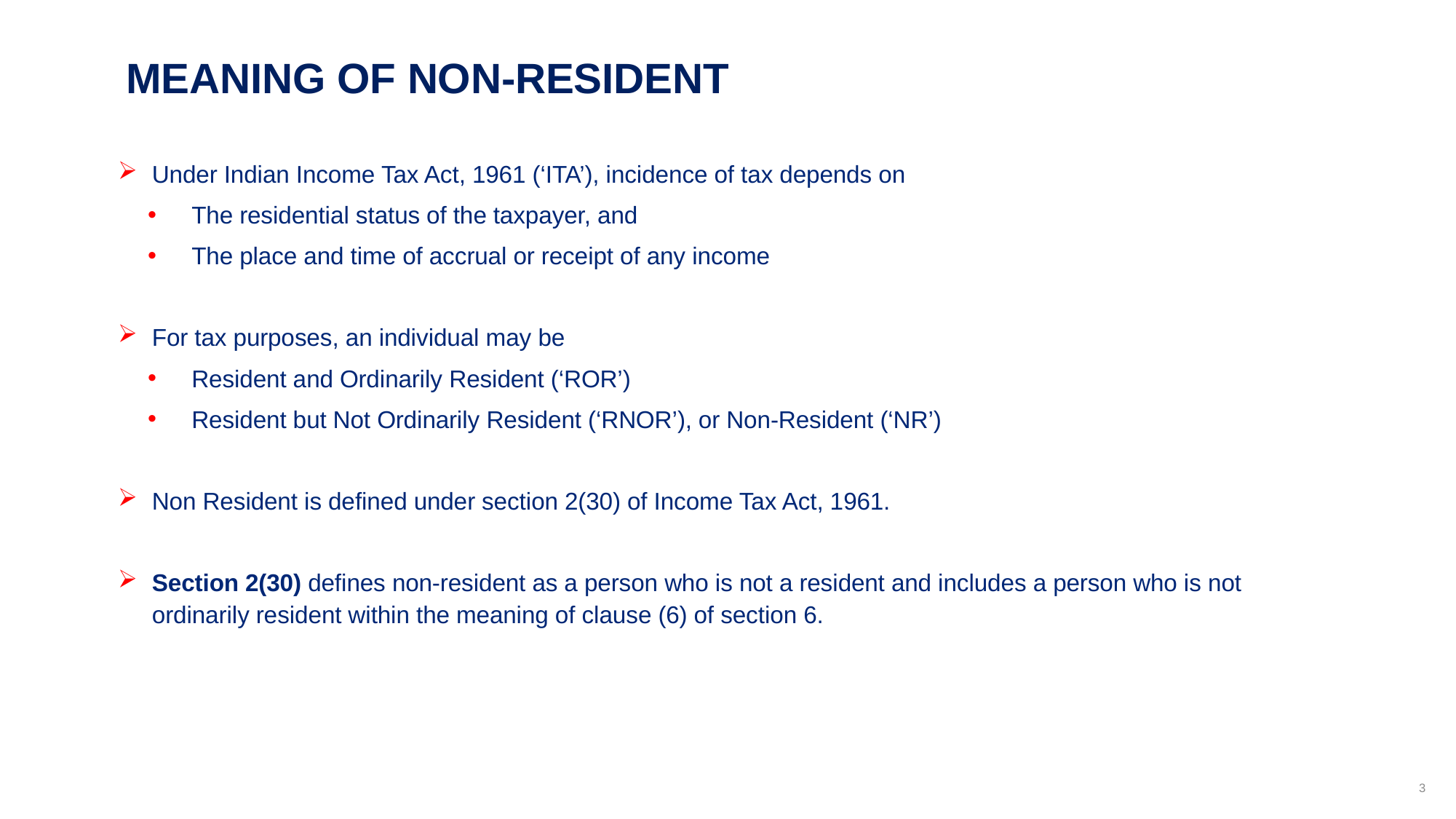

# MEANING OF NON-RESIDENT
Under Indian Income Tax Act, 1961 (‘ITA’), incidence of tax depends on
The residential status of the taxpayer, and
The place and time of accrual or receipt of any income

For tax purposes, an individual may be
Resident and Ordinarily Resident (‘ROR’)
Resident but Not Ordinarily Resident (‘RNOR’), or Non-Resident (‘NR’)

Non Resident is defined under section 2(30) of Income Tax Act, 1961.

Section 2(30) defines non-resident as a person who is not a resident and includes a person who is not ordinarily resident within the meaning of clause (6) of section 6.

3